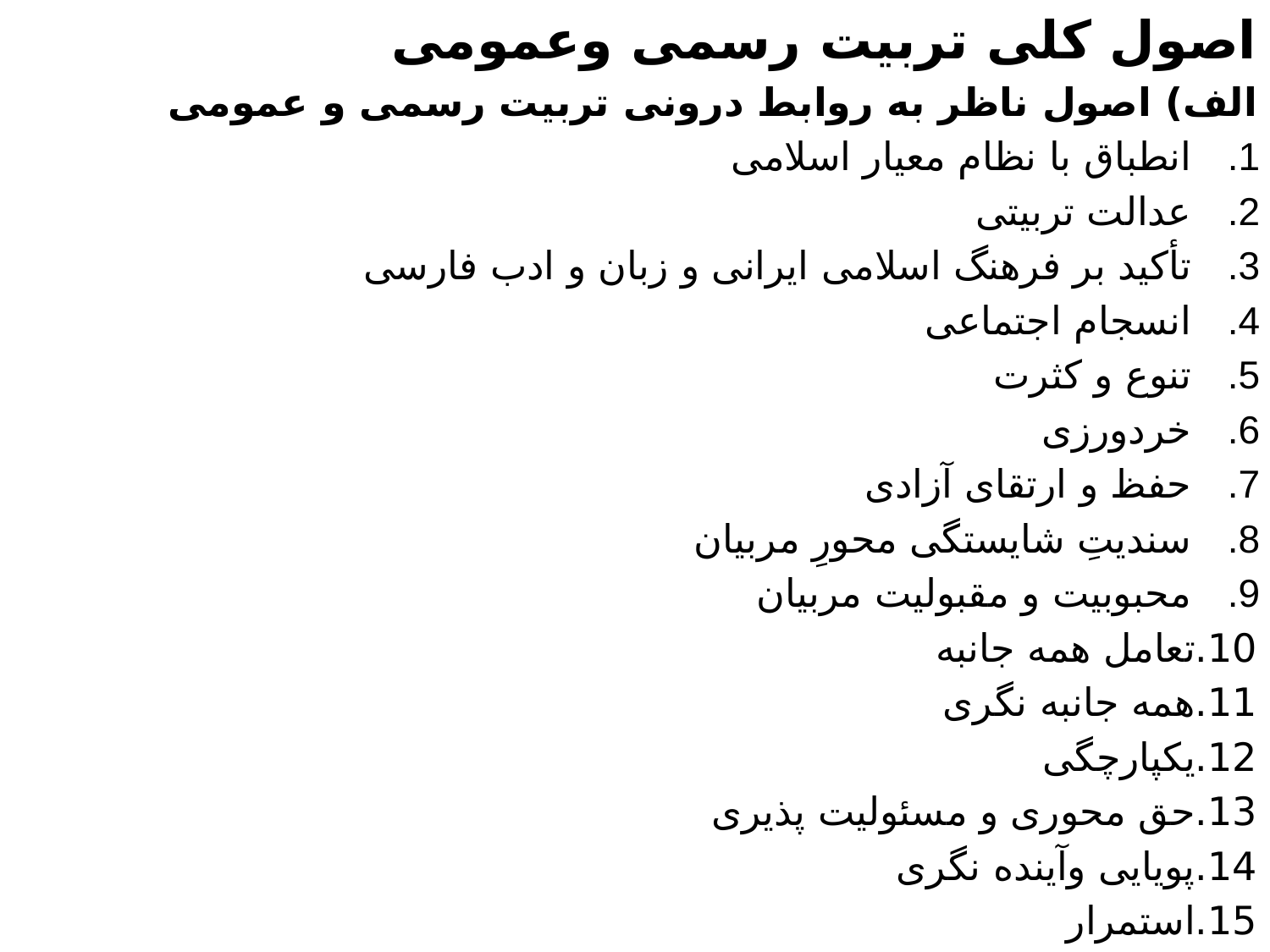

اصول کلی تربيت رسمی وعمومی
الف) اصول ناظر به روابط درونی تربيت رسمی و عمومی
انطباق با نظام معيار اسلامی
عدالت تربیتی
تأکید بر فرهنگ اسلامی ایرانی و زبان و ادب فارسی
انسجام اجتماعی
تنوع و کثرت
خردورزی
حفظ و ارتقای آزادی
سندیتِ شایستگی محورِ مربیان
محبوبیت و مقبولیت مربیان
10.تعامل همه جانبه
11.همه جانبه نگری
12.یکپارچگی
13.حق محوری و مسئولیت پذیری
14.پویایی وآینده نگری
15.استمرار